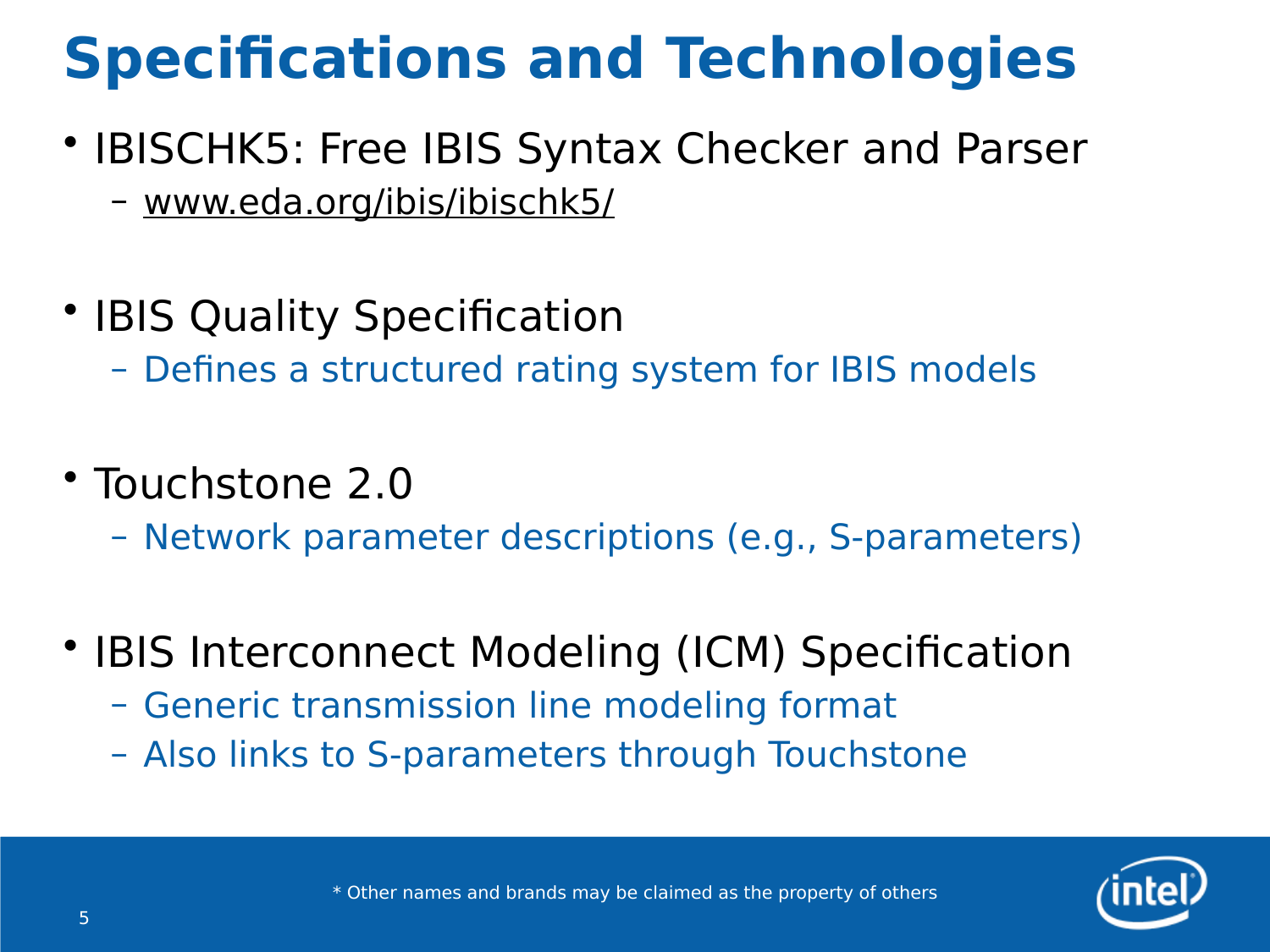

# Specifications and Technologies
IBISCHK5: Free IBIS Syntax Checker and Parser
www.eda.org/ibis/ibischk5/

IBIS Quality Specification
Defines a structured rating system for IBIS models

Touchstone 2.0
Network parameter descriptions (e.g., S-parameters)

IBIS Interconnect Modeling (ICM) Specification
Generic transmission line modeling format
Also links to S-parameters through Touchstone